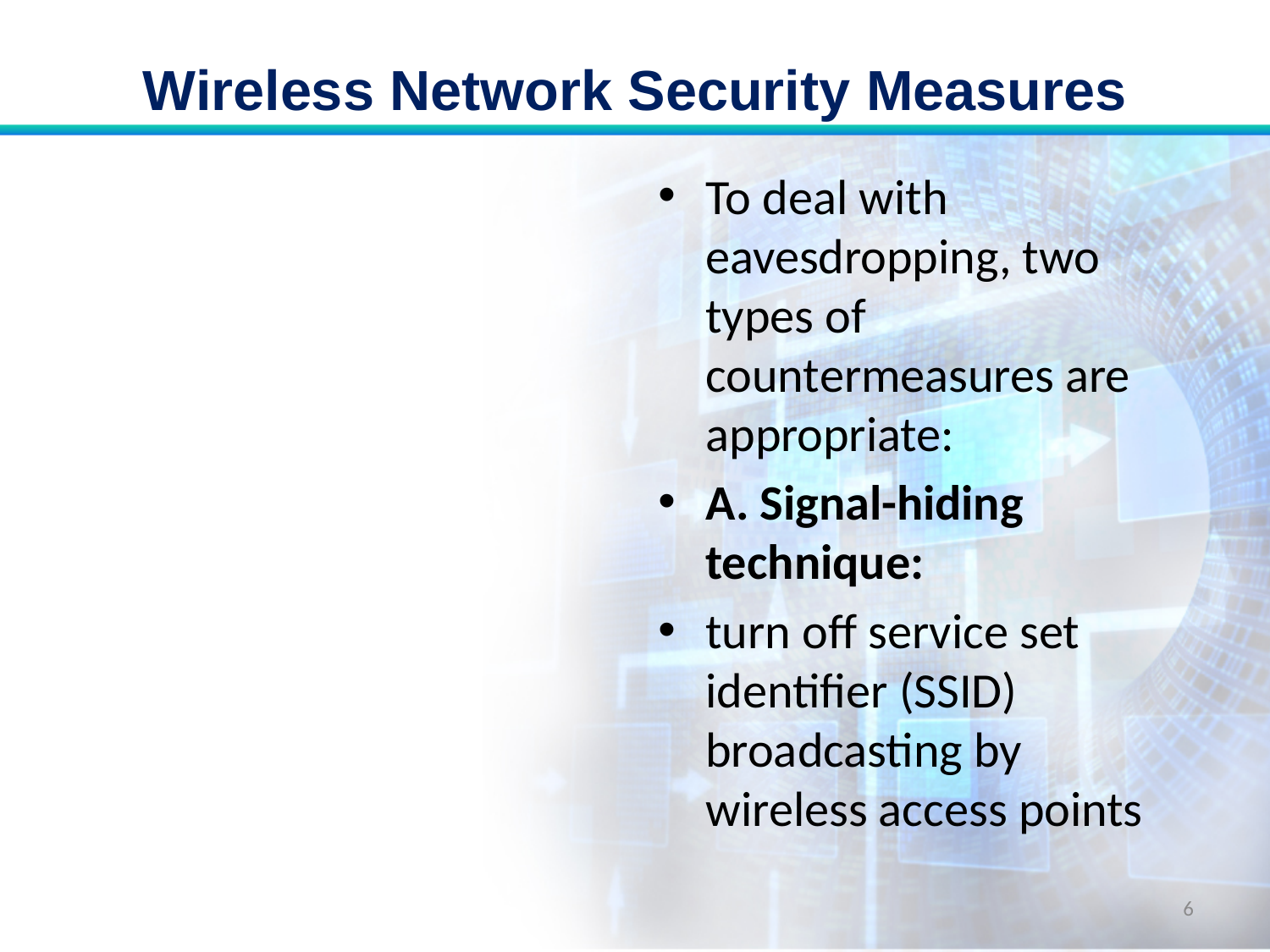

# Wireless Network Security Measures
To deal with eavesdropping, two types of countermeasures are appropriate:
A. Signal-hiding technique:
turn off service set identifier (SSID) broadcasting by wireless access points

6